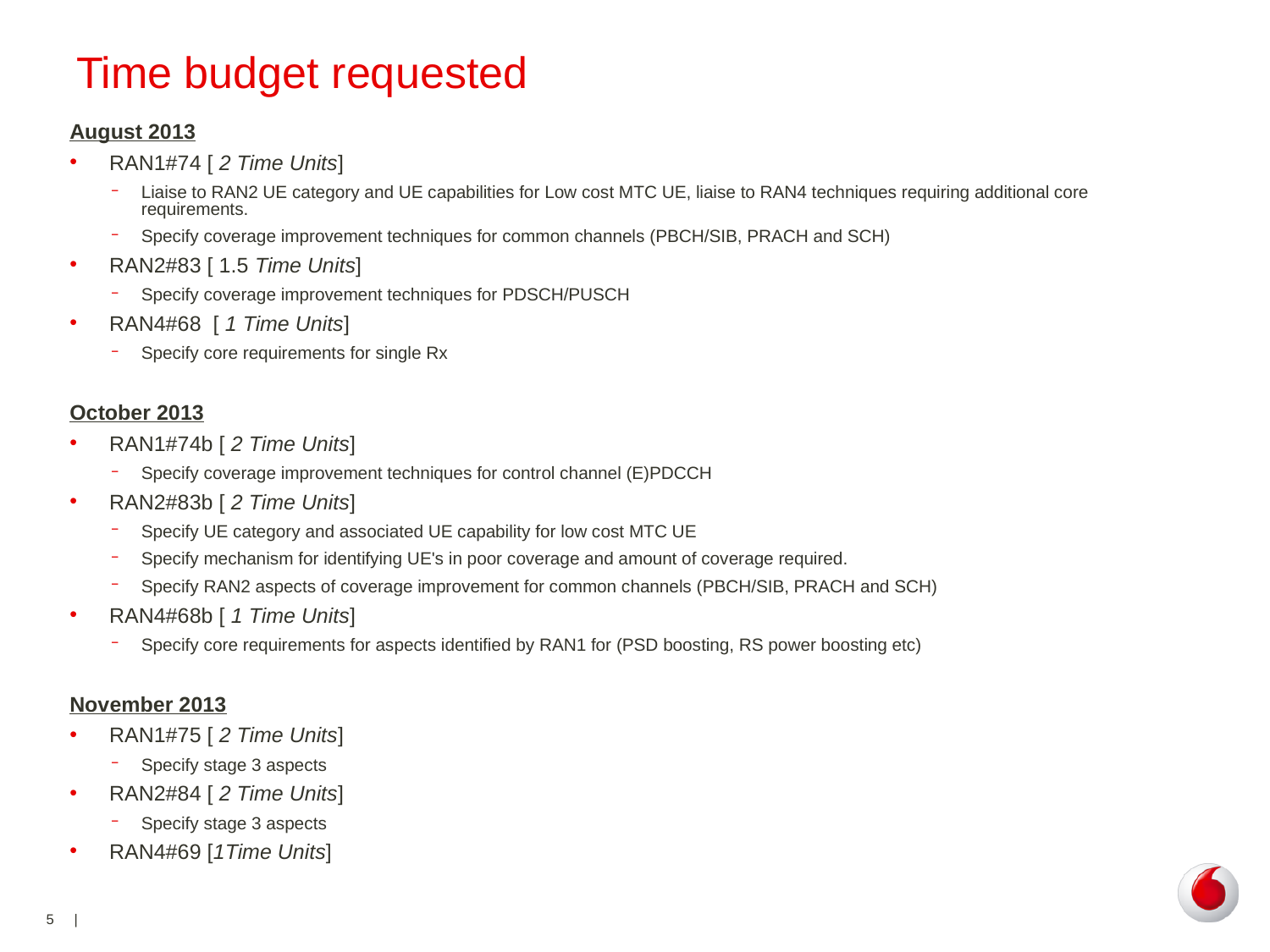

Time budget requested
August 2013
RAN1#74 [ 2 Time Units]
Liaise to RAN2 UE category and UE capabilities for Low cost MTC UE, liaise to RAN4 techniques requiring additional core requirements.
Specify coverage improvement techniques for common channels (PBCH/SIB, PRACH and SCH)
RAN2#83 [ 1.5 Time Units]
Specify coverage improvement techniques for PDSCH/PUSCH
RAN4#68  [ 1 Time Units]
Specify core requirements for single Rx

October 2013
RAN1#74b [ 2 Time Units]
Specify coverage improvement techniques for control channel (E)PDCCH
RAN2#83b [ 2 Time Units]
Specify UE category and associated UE capability for low cost MTC UE
Specify mechanism for identifying UE's in poor coverage and amount of coverage required.
Specify RAN2 aspects of coverage improvement for common channels (PBCH/SIB, PRACH and SCH)
RAN4#68b [ 1 Time Units]
Specify core requirements for aspects identified by RAN1 for (PSD boosting, RS power boosting etc)

November 2013
RAN1#75 [ 2 Time Units]
Specify stage 3 aspects
RAN2#84 [ 2 Time Units]
Specify stage 3 aspects
RAN4#69 [1Time Units]